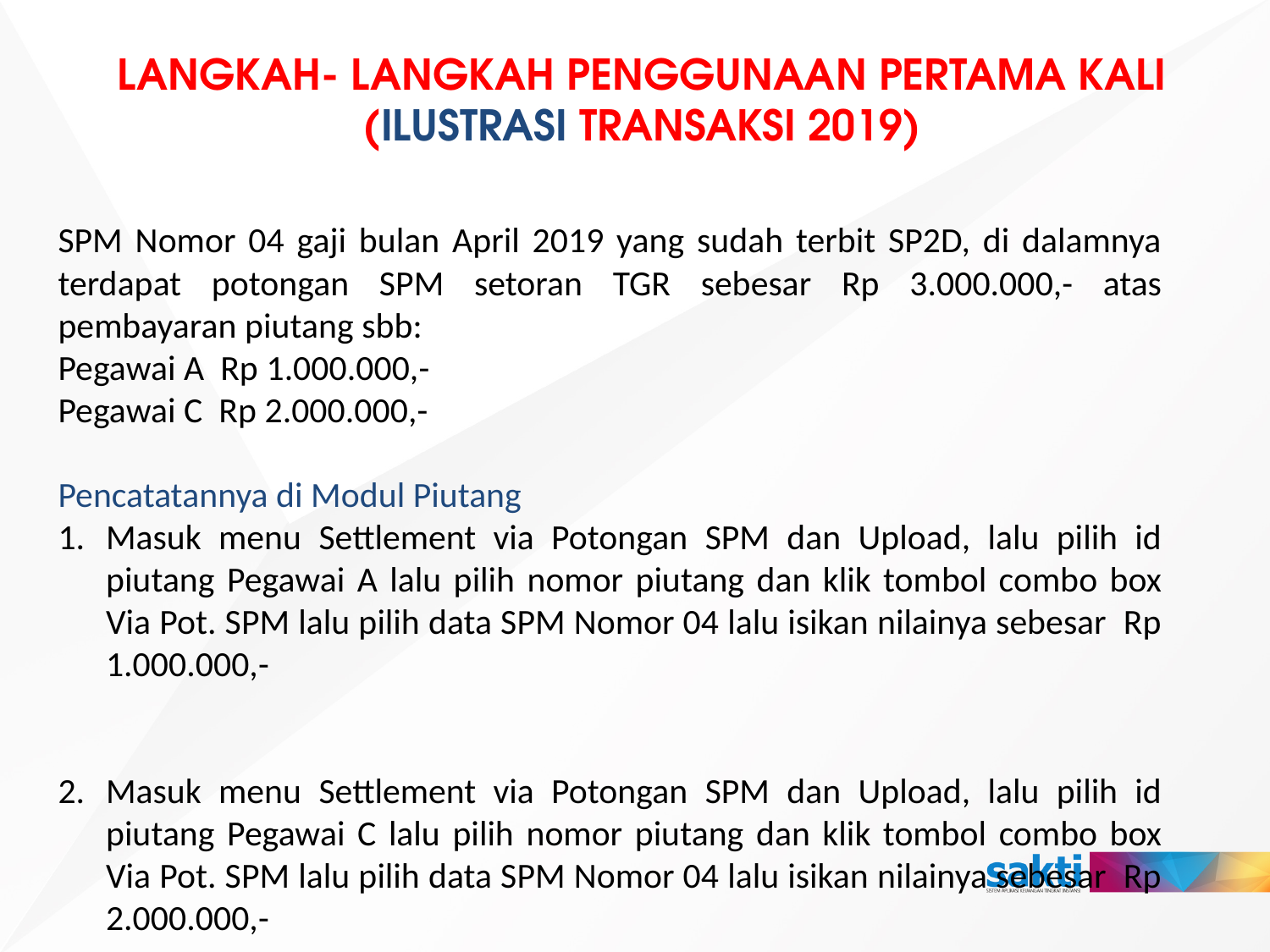

# LANGKAH- LANGKAH PENGGUNAAN PERTAMA KALI (ILUSTRASI TRANSAKSI 2019)
SPM Nomor 04 gaji bulan April 2019 yang sudah terbit SP2D, di dalamnya terdapat potongan SPM setoran TGR sebesar Rp 3.000.000,- atas pembayaran piutang sbb:
Pegawai A  Rp 1.000.000,-
Pegawai C  Rp 2.000.000,-

Pencatatannya di Modul Piutang
Masuk menu Settlement via Potongan SPM dan Upload, lalu pilih id piutang Pegawai A lalu pilih nomor piutang dan klik tombol combo box Via Pot. SPM lalu pilih data SPM Nomor 04 lalu isikan nilainya sebesar  Rp 1.000.000,-

Masuk menu Settlement via Potongan SPM dan Upload, lalu pilih id piutang Pegawai C lalu pilih nomor piutang dan klik tombol combo box Via Pot. SPM lalu pilih data SPM Nomor 04 lalu isikan nilainya sebesar  Rp 2.000.000,-